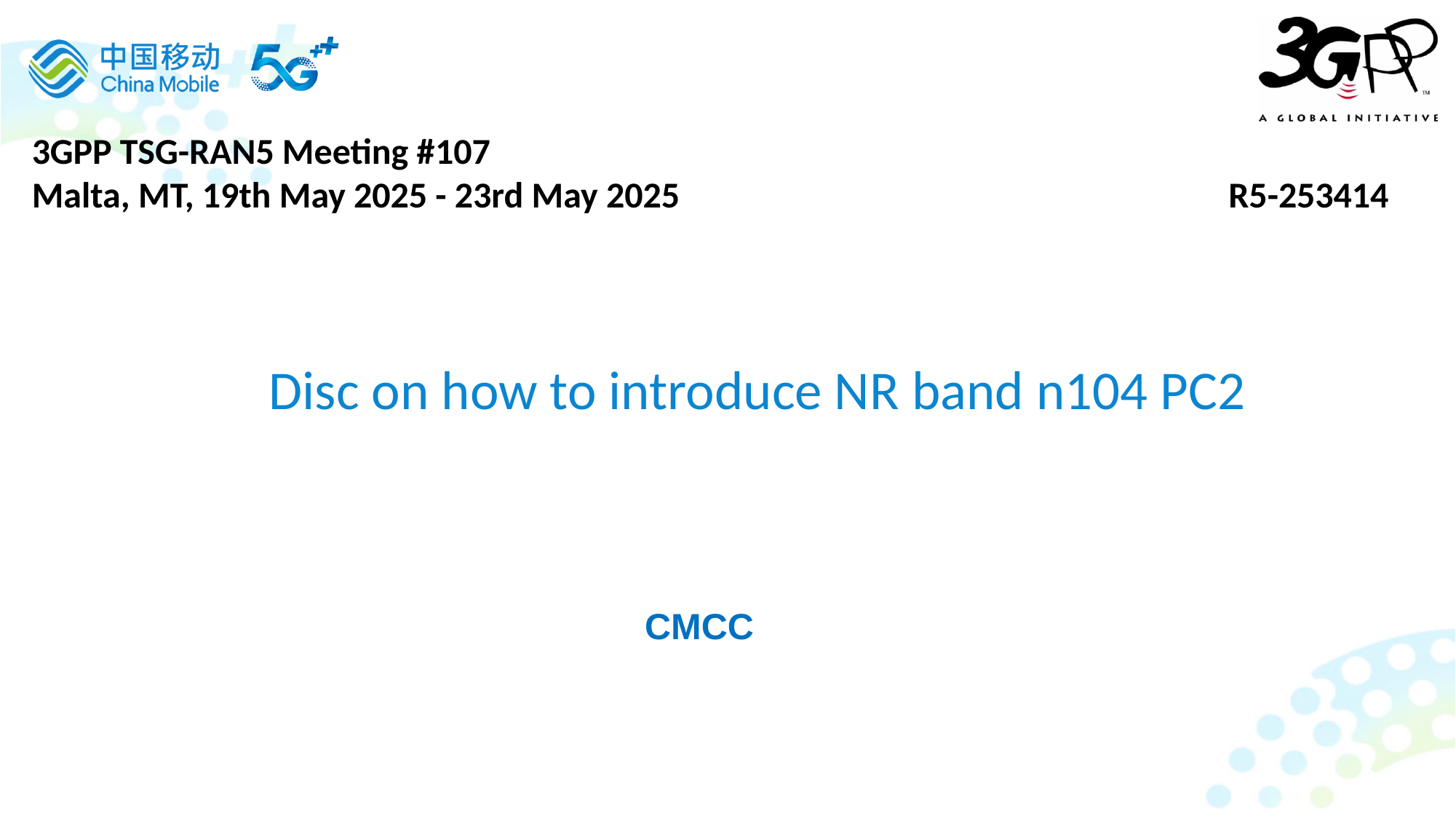

3GPP TSG-RAN5 Meeting #107
Malta, MT, 19th May 2025 - 23rd May 2025                                                                   R5-253414
Disc on how to introduce NR band n104 PC2
CMCC